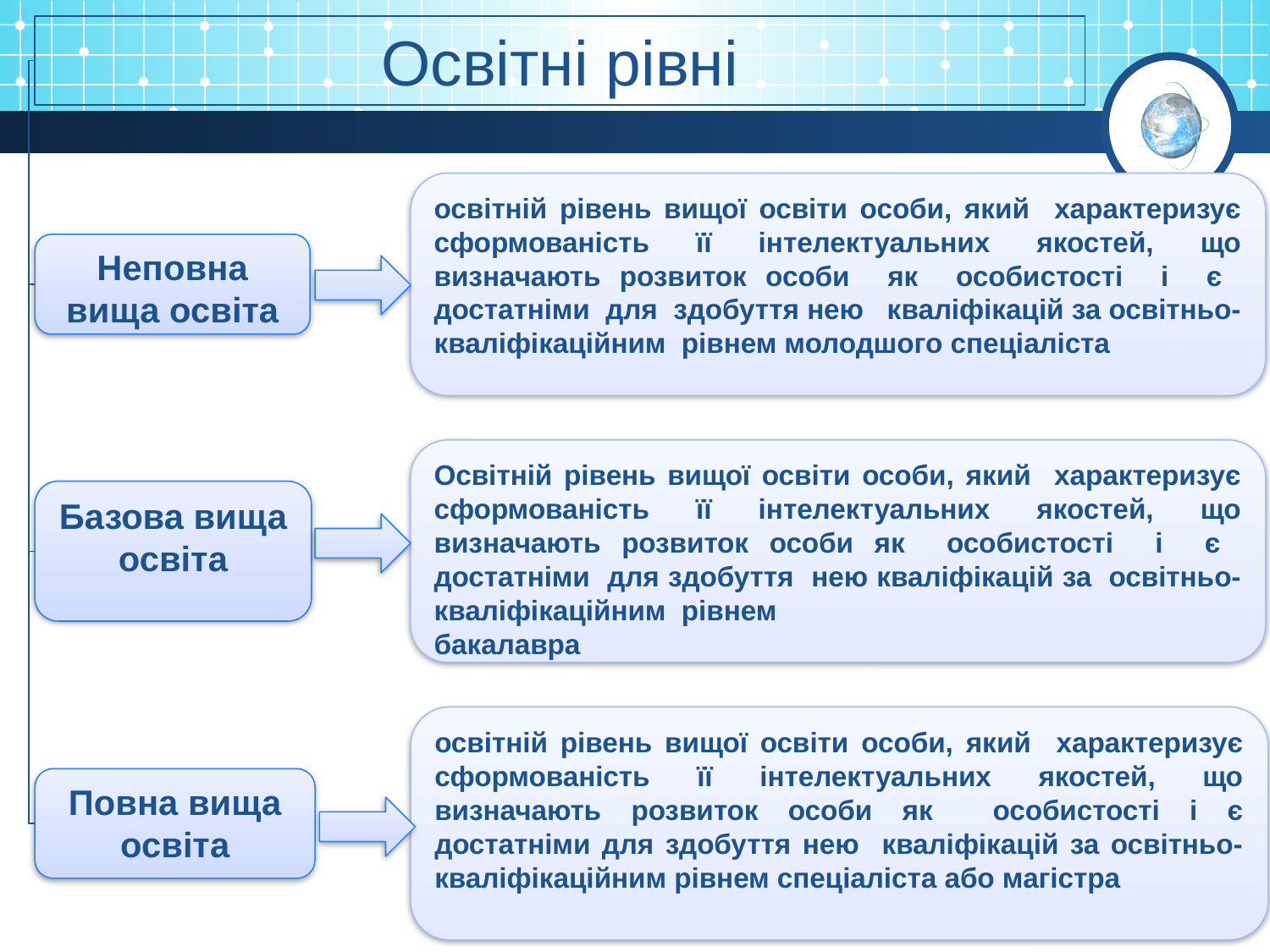

Освітні рівні
освітній рівень вищої освіти особи, який  характеризує сформованість її інтелектуальних якостей, що визначають розвиток особи  як  особистості  і  є  достатніми  для  здобуття нею   кваліфікацій за освітньо-кваліфікаційним  рівнем молодшого спеціаліста
Неповна вища освіта

Освітній рівень вищої освіти особи, який  характеризує сформованість її інтелектуальних якостей, що визначають розвиток особи як  особистості  і  є  достатніми  для здобуття  нею кваліфікацій за  освітньо-кваліфікаційним  рівнем
бакалавра
Базова вища освіта

освітній рівень вищої освіти особи, який  характеризує сформованість її інтелектуальних якостей, що визначають розвиток особи як  особистості і є достатніми для здобуття нею  кваліфікацій за освітньо-кваліфікаційним рівнем спеціаліста або магістра
Повна вища освіта